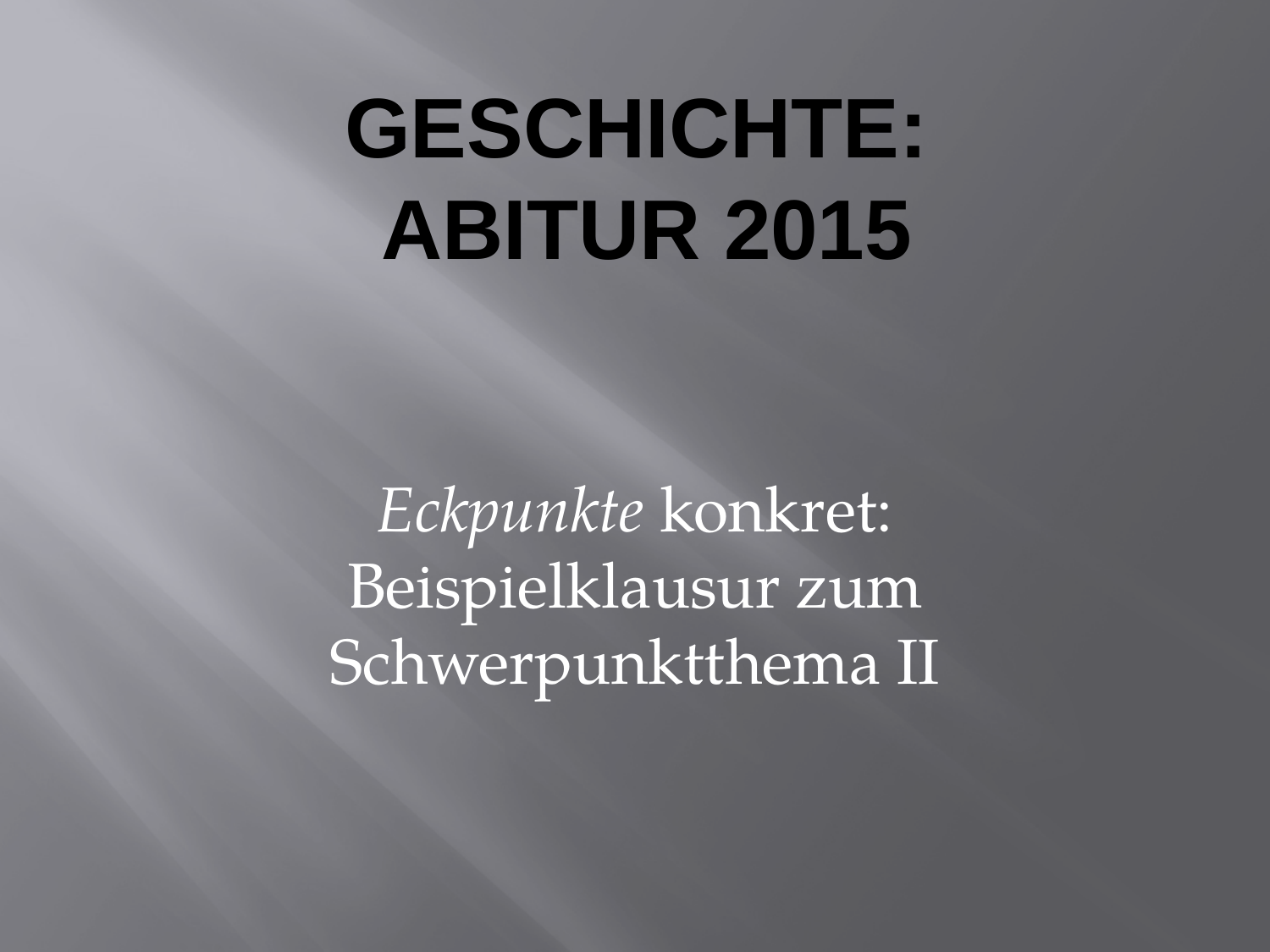

# Geschichte: Abitur 2015
Eckpunkte konkret: Beispielklausur zum Schwerpunktthema II